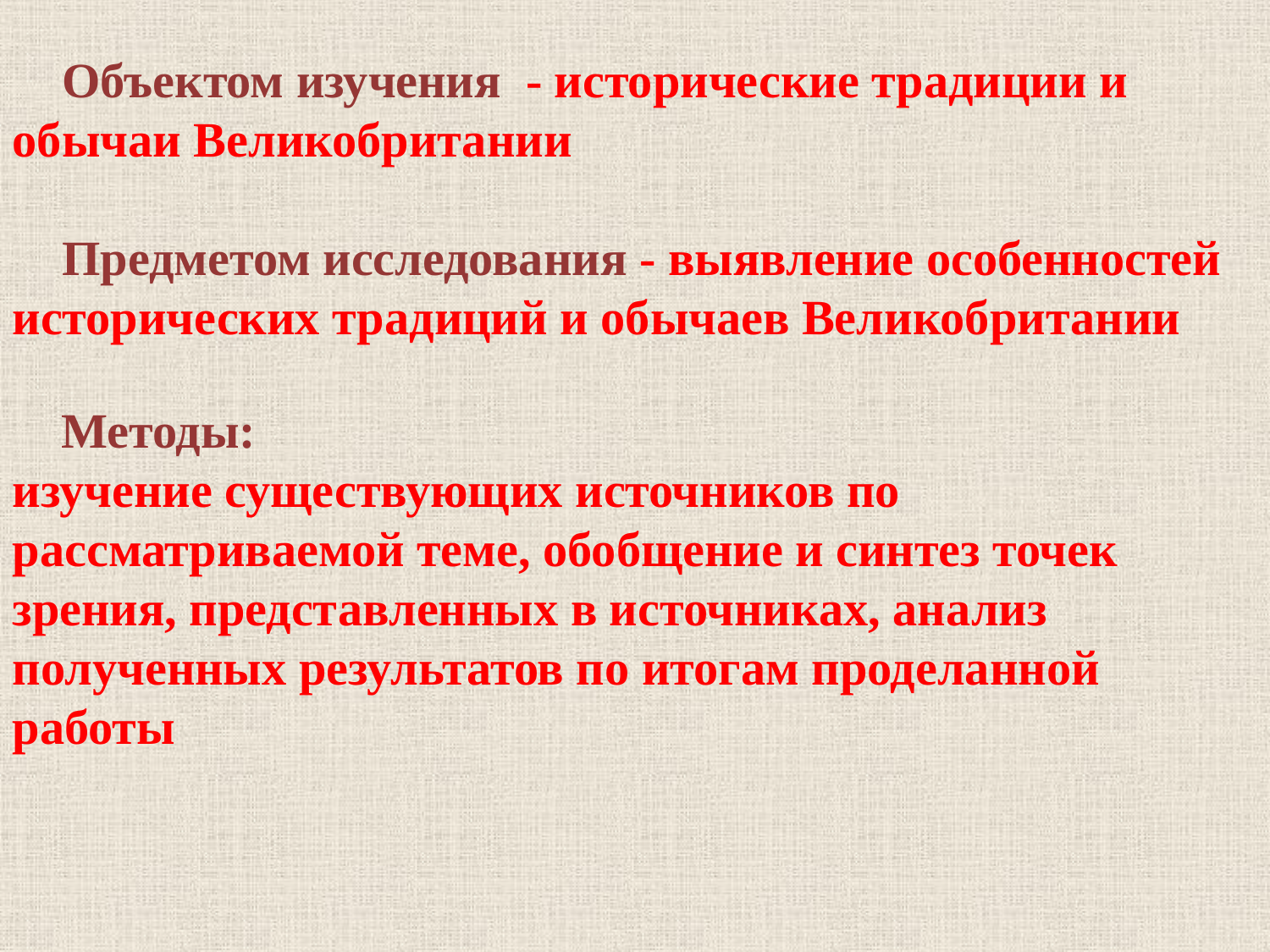

Объектом изучения  - исторические традиции и обычаи Великобритании

Предметом исследования - выявление особенностей исторических традиций и обычаев Великобритании

    Методы:
изучение существующих источников по рассматриваемой теме, обобщение и синтез точек зрения, представленных в источниках, анализ полученных результатов по итогам проделанной работы